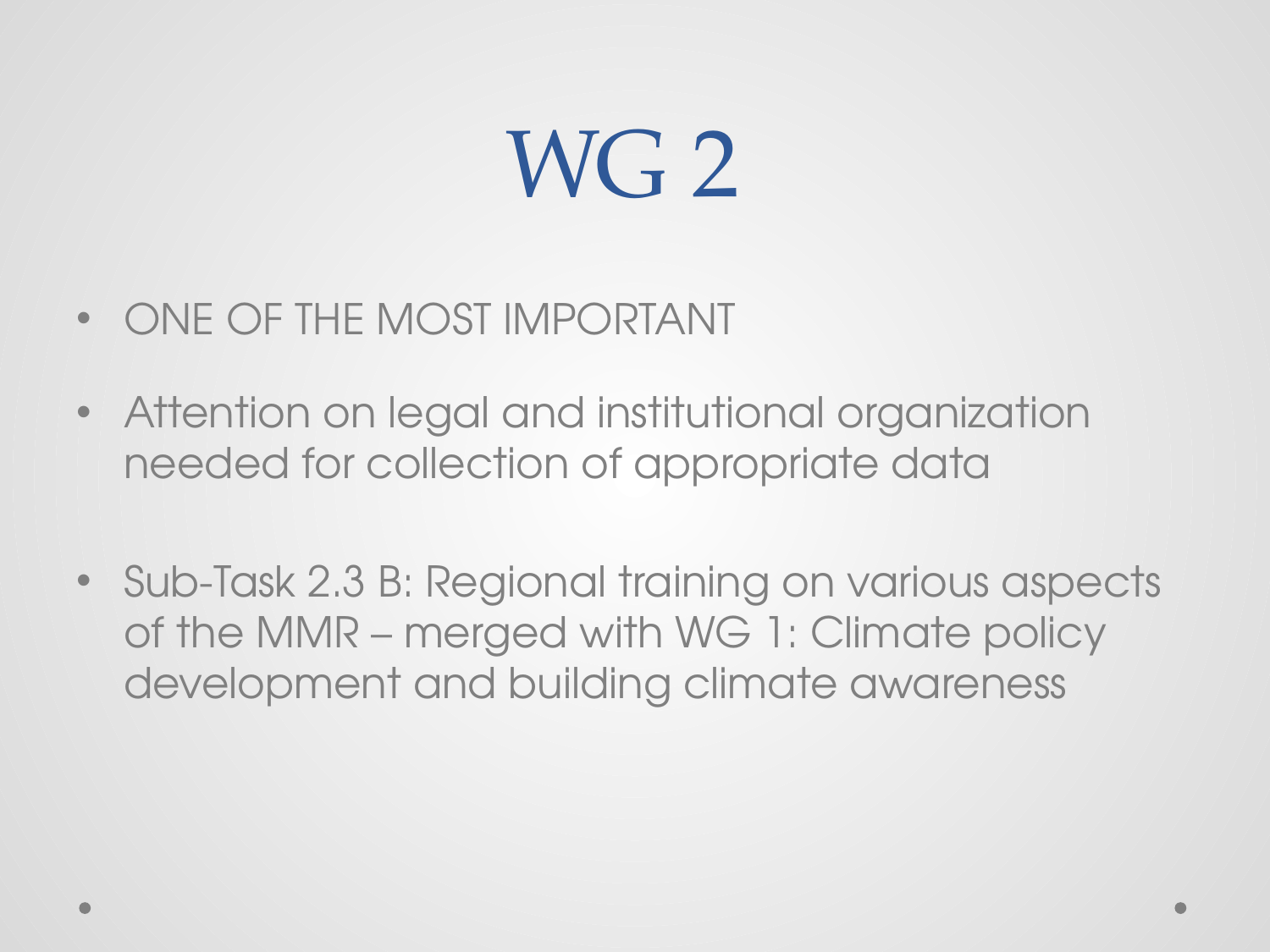

# WG 2
ONE OF THE MOST IMPORTANT

Attention on legal and institutional organization needed for collection of appropriate data

Sub-Task 2.3 B: Regional training on various aspects of the MMR – merged with WG 1: Climate policy development and building climate awareness